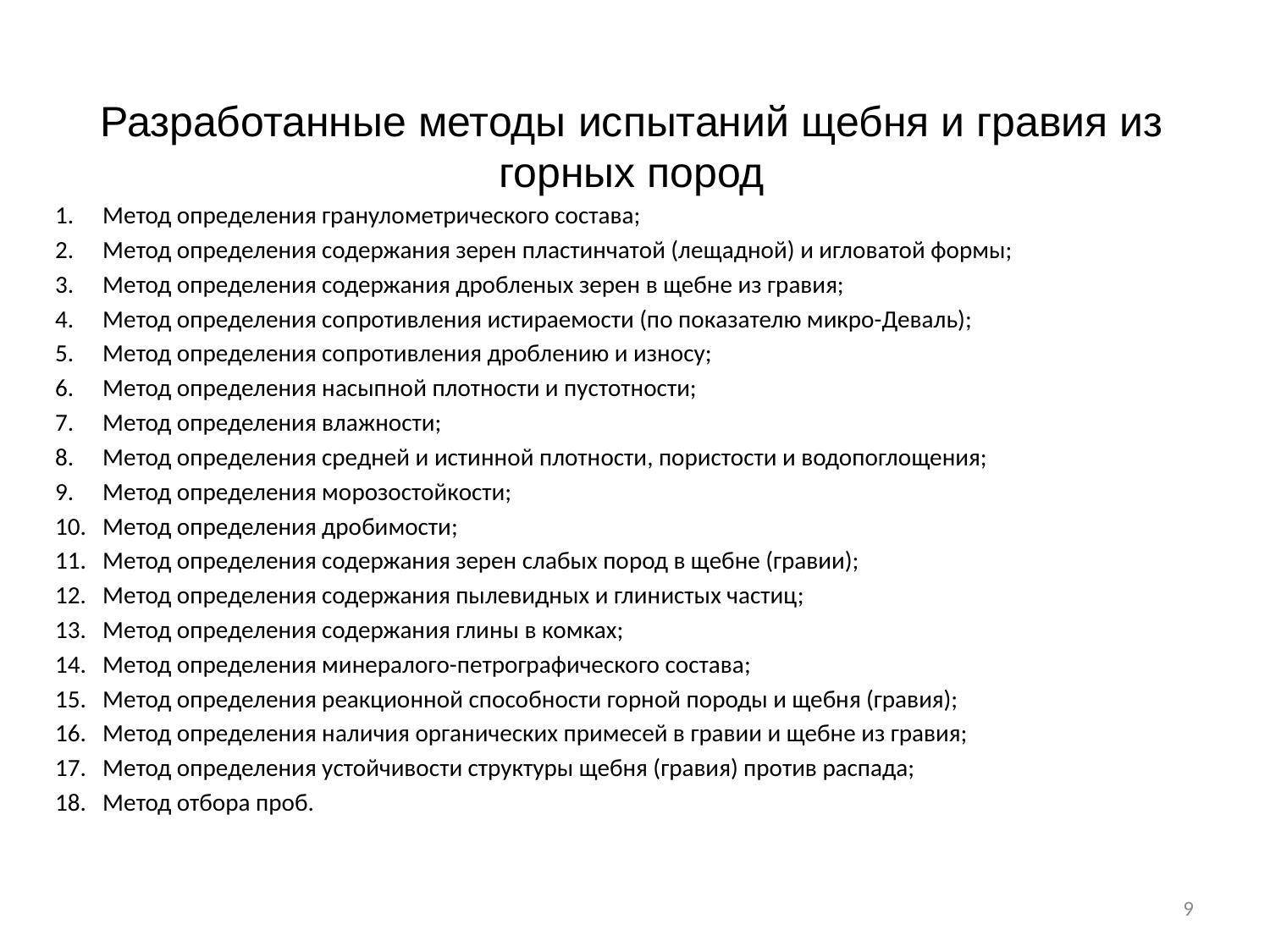

Разработанные методы испытаний щебня и гравия из горных пород

Метод определения гранулометрического состава;
Метод определения содержания зерен пластинчатой (лещадной) и игловатой формы;
Метод определения содержания дробленых зерен в щебне из гравия;
Метод определения сопротивления истираемости (по показателю микро-Деваль);
Метод определения сопротивления дроблению и износу;
Метод определения насыпной плотности и пустотности;
Метод определения влажности;
Метод определения средней и истинной плотности, пористости и водопоглощения;
Метод определения морозостойкости;
Метод определения дробимости;
Метод определения содержания зерен слабых пород в щебне (гравии);
Метод определения содержания пылевидных и глинистых частиц;
Метод определения содержания глины в комках;
Метод определения минералого-петрографического состава;
Метод определения реакционной способности горной породы и щебня (гравия);
Метод определения наличия органических примесей в гравии и щебне из гравия;
Метод определения устойчивости структуры щебня (гравия) против распада;
Метод отбора проб.

9